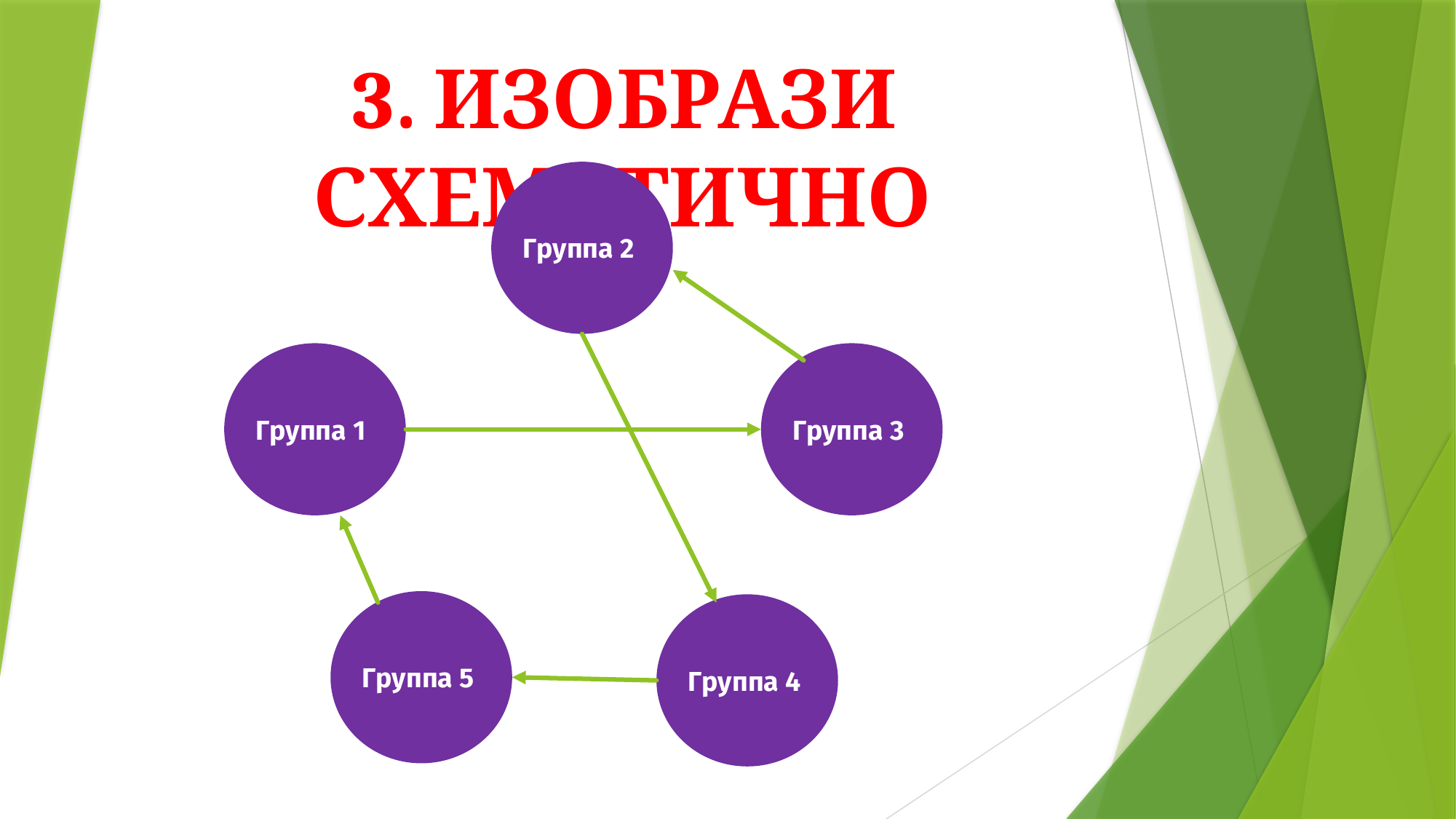

3. ИЗОБРАЗИ СХЕМАТИЧНО

Группа 2

Группа 1
Группа 3

Группа 5
Группа 4